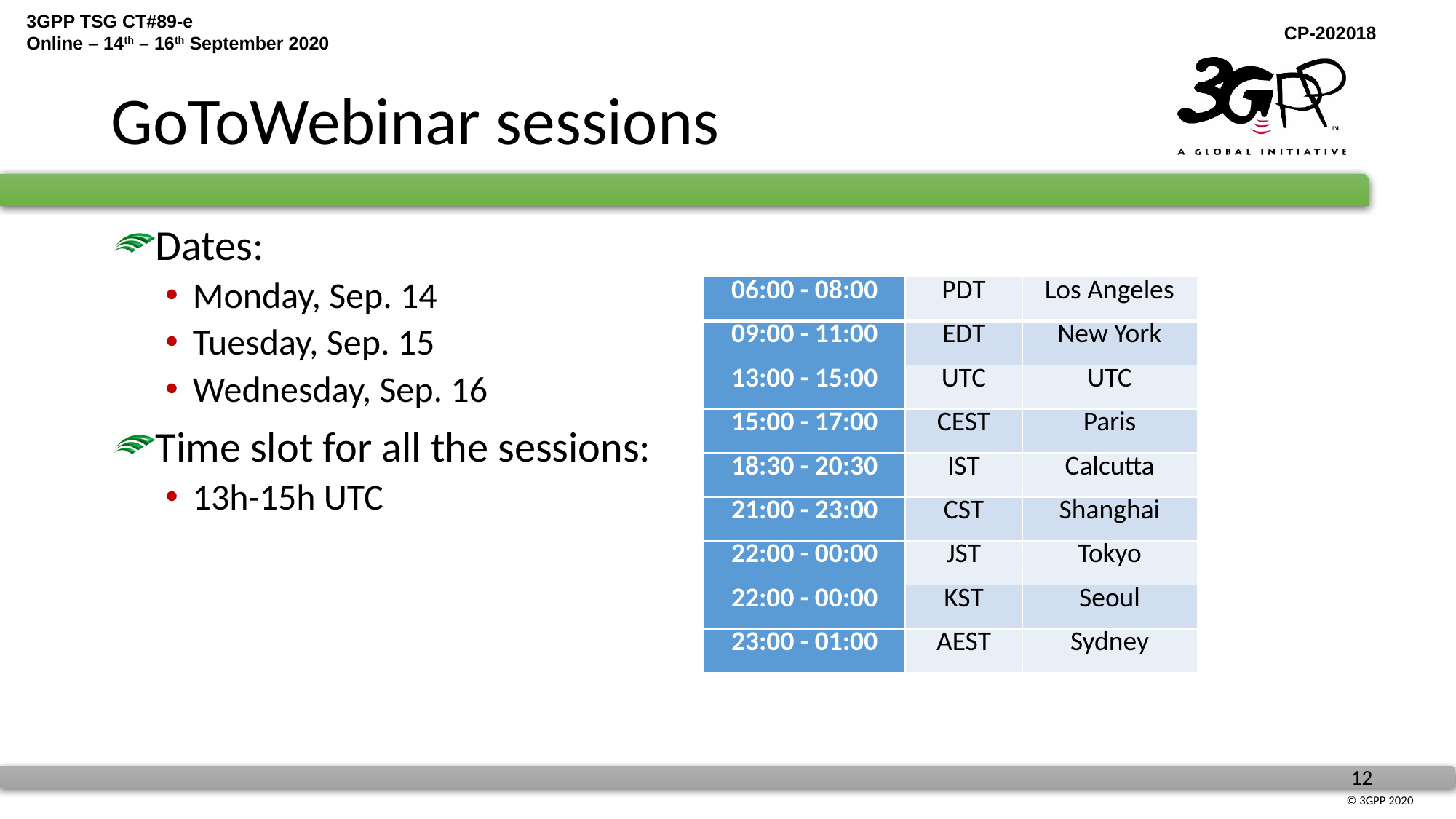

# GoToWebinar sessions
Dates:
Monday, Sep. 14
Tuesday, Sep. 15
Wednesday, Sep. 16
Time slot for all the sessions:
13h-15h UTC

| 06:00 - 08:00 | PDT | Los Angeles |
| --- | --- | --- |
| 09:00 - 11:00 | EDT | New York |
| 13:00 - 15:00 | UTC | UTC |
| 15:00 - 17:00 | CEST | Paris |
| 18:30 - 20:30 | IST | Calcutta |
| 21:00 - 23:00 | CST | Shanghai |
| 22:00 - 00:00 | JST | Tokyo |
| 22:00 - 00:00 | KST | Seoul |
| 23:00 - 01:00 | AEST | Sydney |